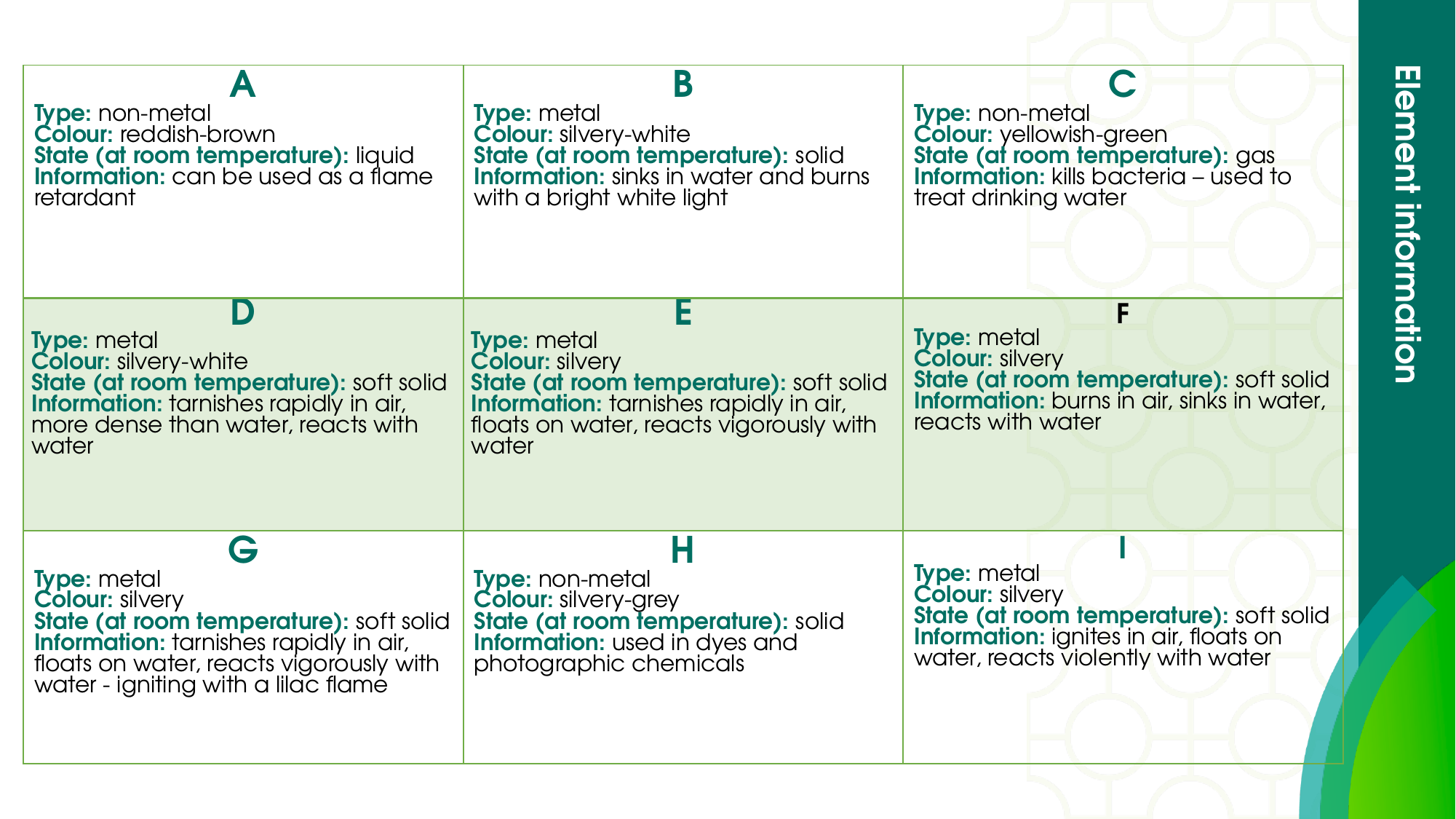

| A Type: non-metal Colour: reddish-brown State (at room temperature): liquid Information: can be used as a flame retardant | B Type: metal Colour: silvery-white State (at room temperature): solid Information: sinks in water and burns with a bright white light | C Type: non-metal Colour: yellowish-green State (at room temperature): gas Information: kills bacteria – used to treat drinking water |
| --- | --- | --- |
| D Type: metal Colour: silvery-white State (at room temperature): soft solid Information: tarnishes rapidly in air, more dense than water, reacts with water | E Type: metal Colour: silvery State (at room temperature): soft solid Information: tarnishes rapidly in air, floats on water, reacts vigorously with water | F Type: metal Colour: silvery State (at room temperature): soft solid Information: burns in air, sinks in water, reacts with water |
| G Type: metal Colour: silvery State (at room temperature): soft solid Information: tarnishes rapidly in air, floats on water, reacts vigorously with water - igniting with a lilac flame | H Type: non-metal Colour: silvery-grey State (at room temperature): solid Information: used in dyes and photographic chemicals | I Type: metal Colour: silvery State (at room temperature): soft solid Information: ignites in air, floats on water, reacts violently with water |
Element information